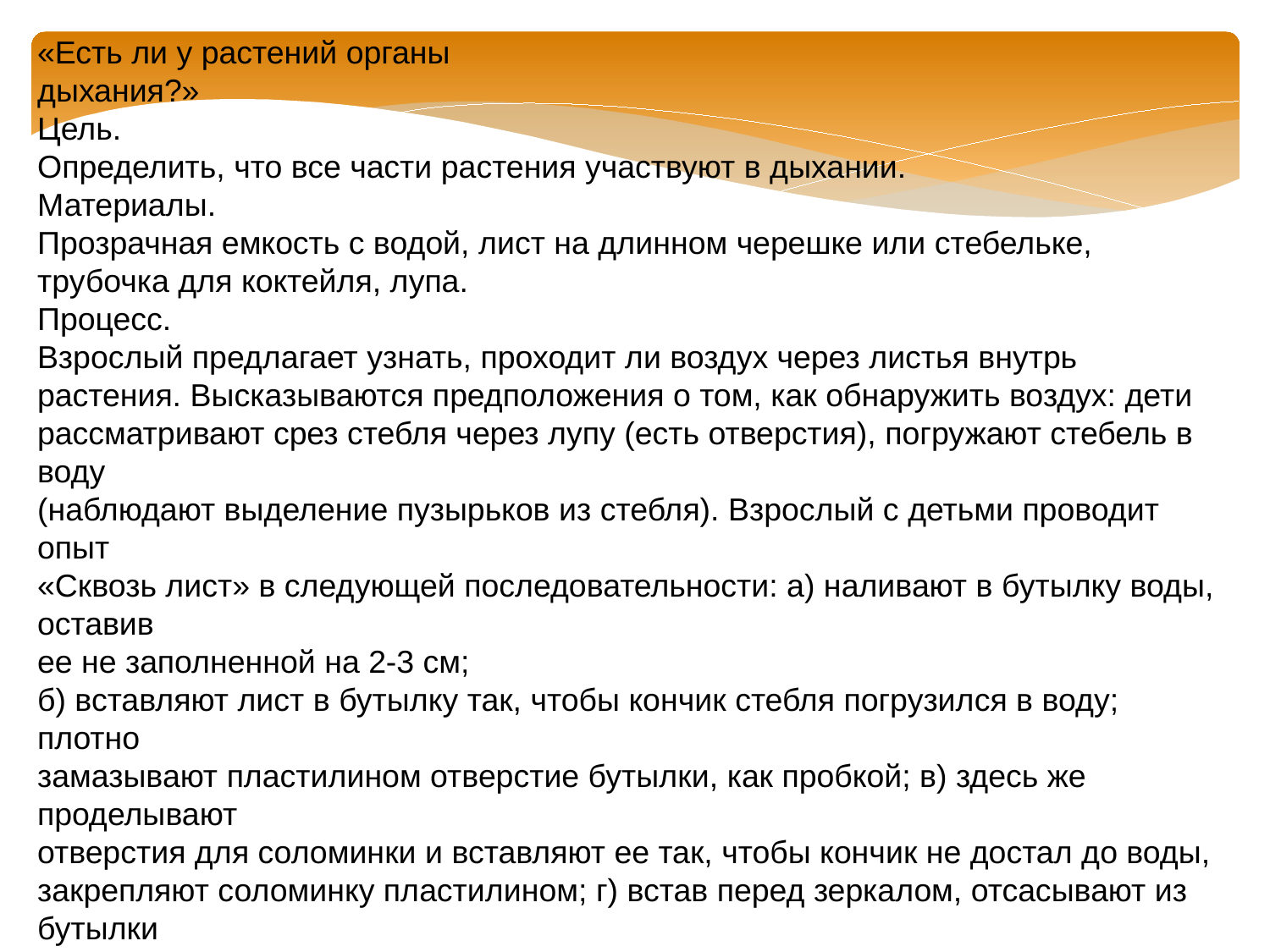

«Есть ли у растений органы
дыхания?»
Цель.
Определить, что все части растения участвуют в дыхании.
Материалы.
Прозрачная емкость с водой, лист на длинном черешке или стебельке,
трубочка для коктейля, лупа.
Процесс.
Взрослый предлагает узнать, проходит ли воздух через листья внутрь
растения. Высказываются предположения о том, как обнаружить воздух: дети
рассматривают срез стебля через лупу (есть отверстия), погружают стебель в воду
(наблюдают выделение пузырьков из стебля). Взрослый с детьми проводит опыт
«Сквозь лист» в следующей последовательности: а) наливают в бутылку воды, оставив
ее не заполненной на 2-3 см;
б) вставляют лист в бутылку так, чтобы кончик стебля погрузился в воду; плотно
замазывают пластилином отверстие бутылки, как пробкой; в) здесь же проделывают
отверстия для соломинки и вставляют ее так, чтобы кончик не достал до воды,
закрепляют соломинку пластилином; г) встав перед зеркалом, отсасывают из бутылки
воздух. Из погруженного в воду конца стебля начинают выходить пузырьки воздуха.
Итоги.
Воздух через лист проходит в стебель, так как видно выделение пузырьков
воздуха в воду